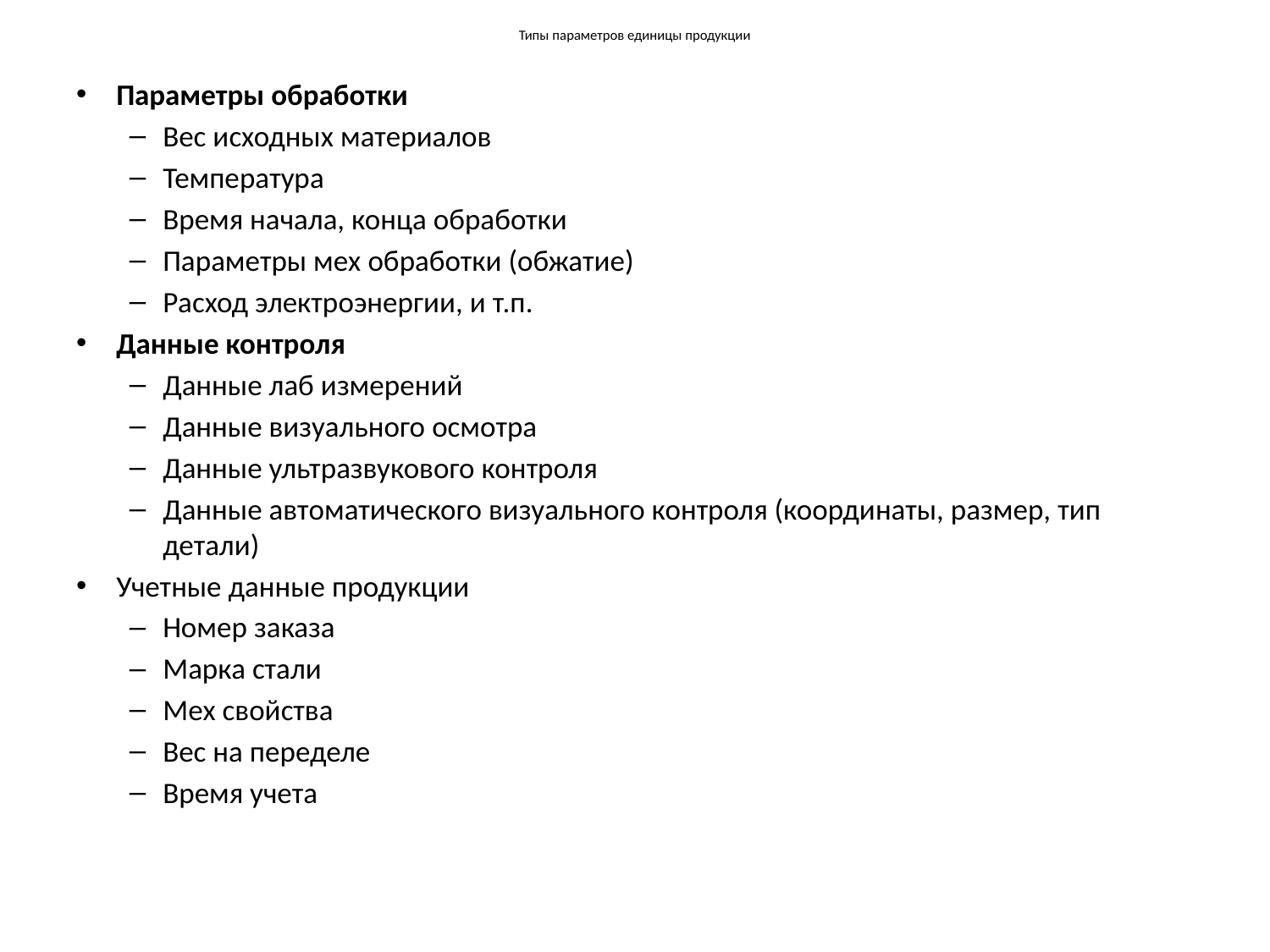

# Типы параметров единицы продукции
Параметры обработки
Вес исходных материалов
Температура
Время начала, конца обработки
Параметры мех обработки (обжатие)
Расход электроэнергии, и т.п.
Данные контроля
Данные лаб измерений
Данные визуального осмотра
Данные ультразвукового контроля
Данные автоматического визуального контроля (координаты, размер, тип детали)
Учетные данные продукции
Номер заказа
Марка стали
Мех свойства
Вес на переделе
Время учета